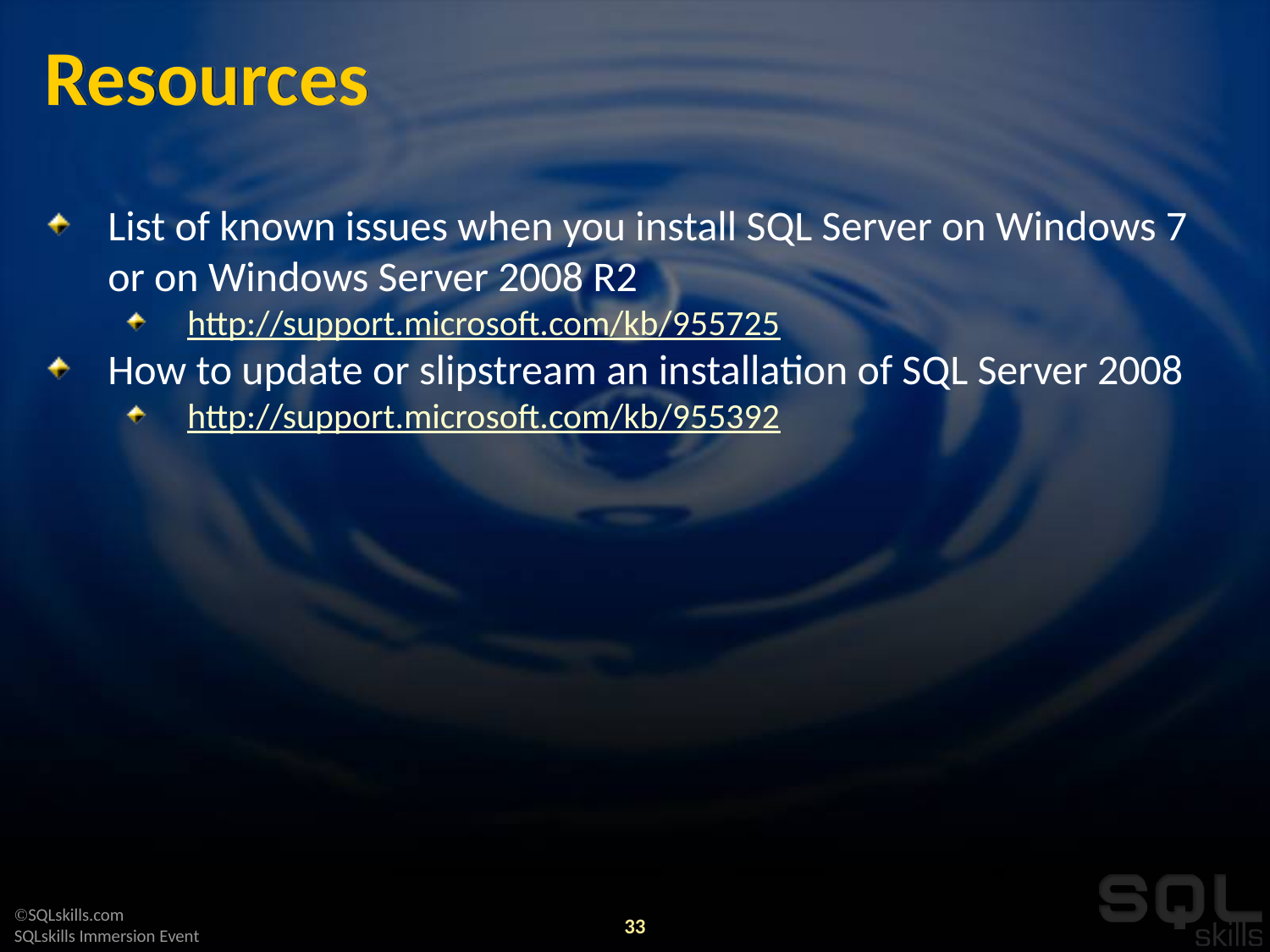

# Resources
List of known issues when you install SQL Server on Windows 7 or on Windows Server 2008 R2
http://support.microsoft.com/kb/955725
How to update or slipstream an installation of SQL Server 2008
http://support.microsoft.com/kb/955392

33